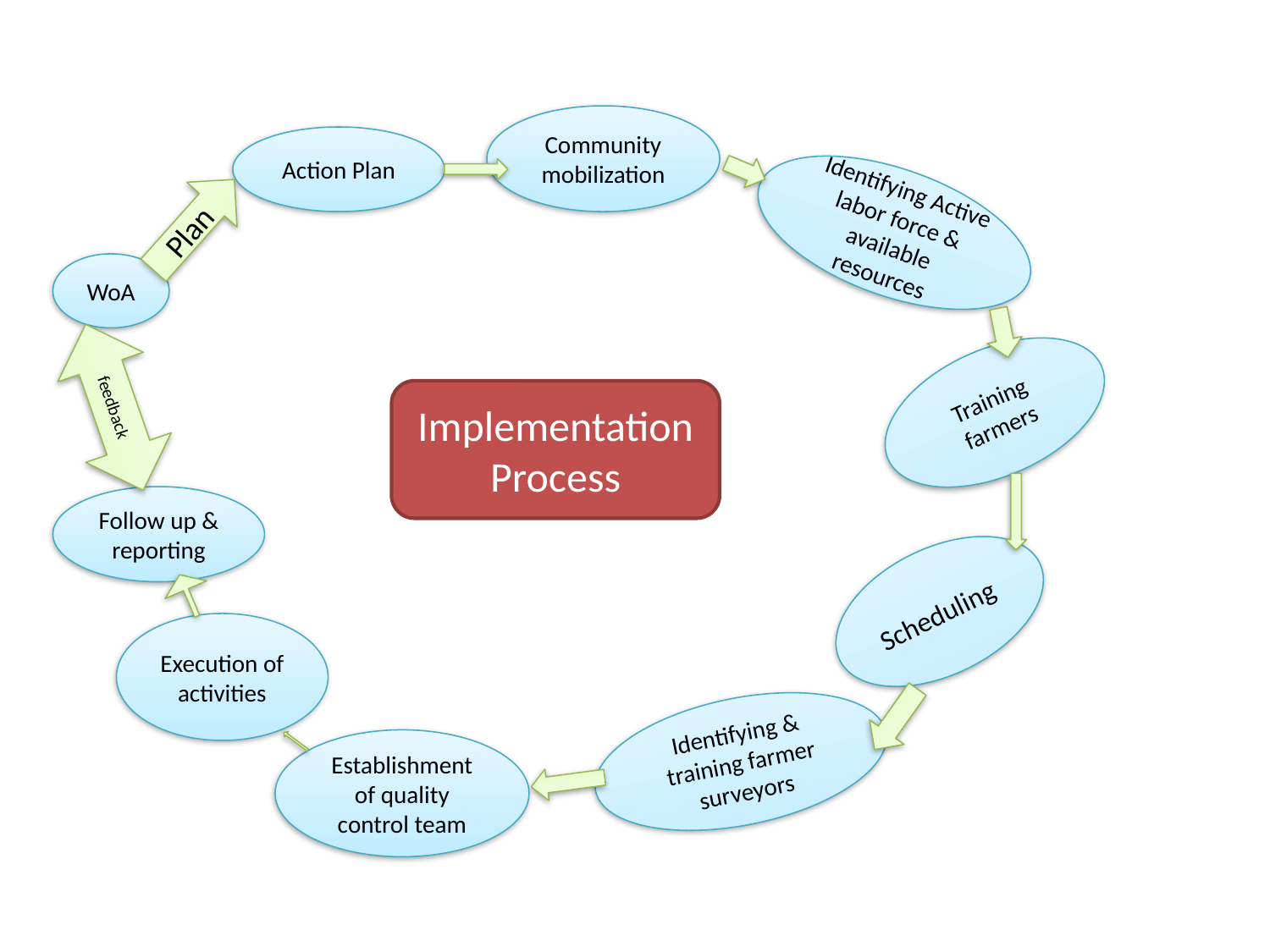

#

Community mobilization
Action Plan

Plan

feedback

Identifying Active labor force & available resources
WoA
Training farmers
Implementation Process
Follow up & reporting
Scheduling
Execution of activities
Identifying & training farmer surveyors
Establishment of quality control team